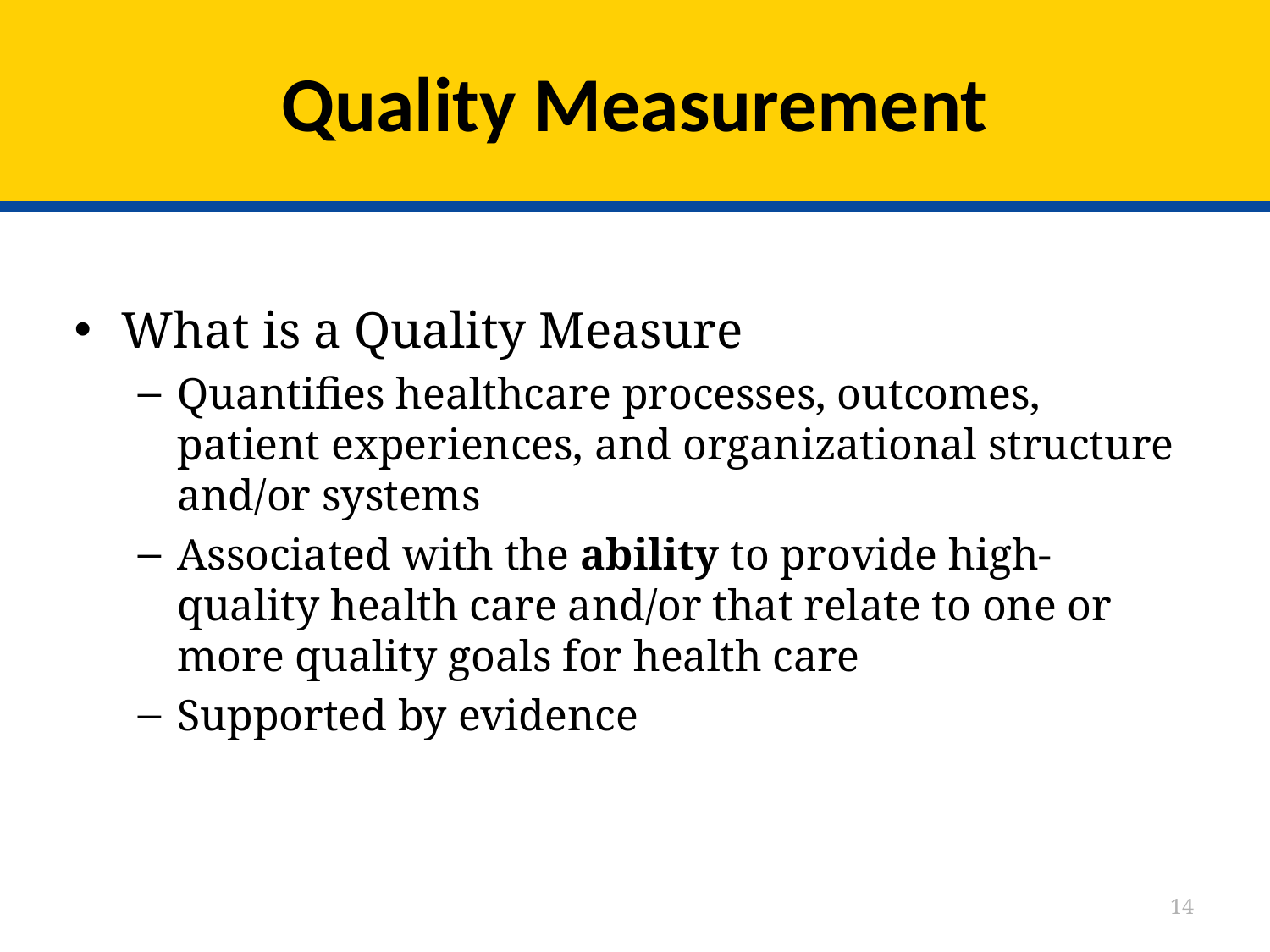

# Quality Measurement

What is a Quality Measure
Quantifies healthcare processes, outcomes, patient experiences, and organizational structure and/or systems
Associated with the ability to provide high-quality health care and/or that relate to one or more quality goals for health care
Supported by evidence

14